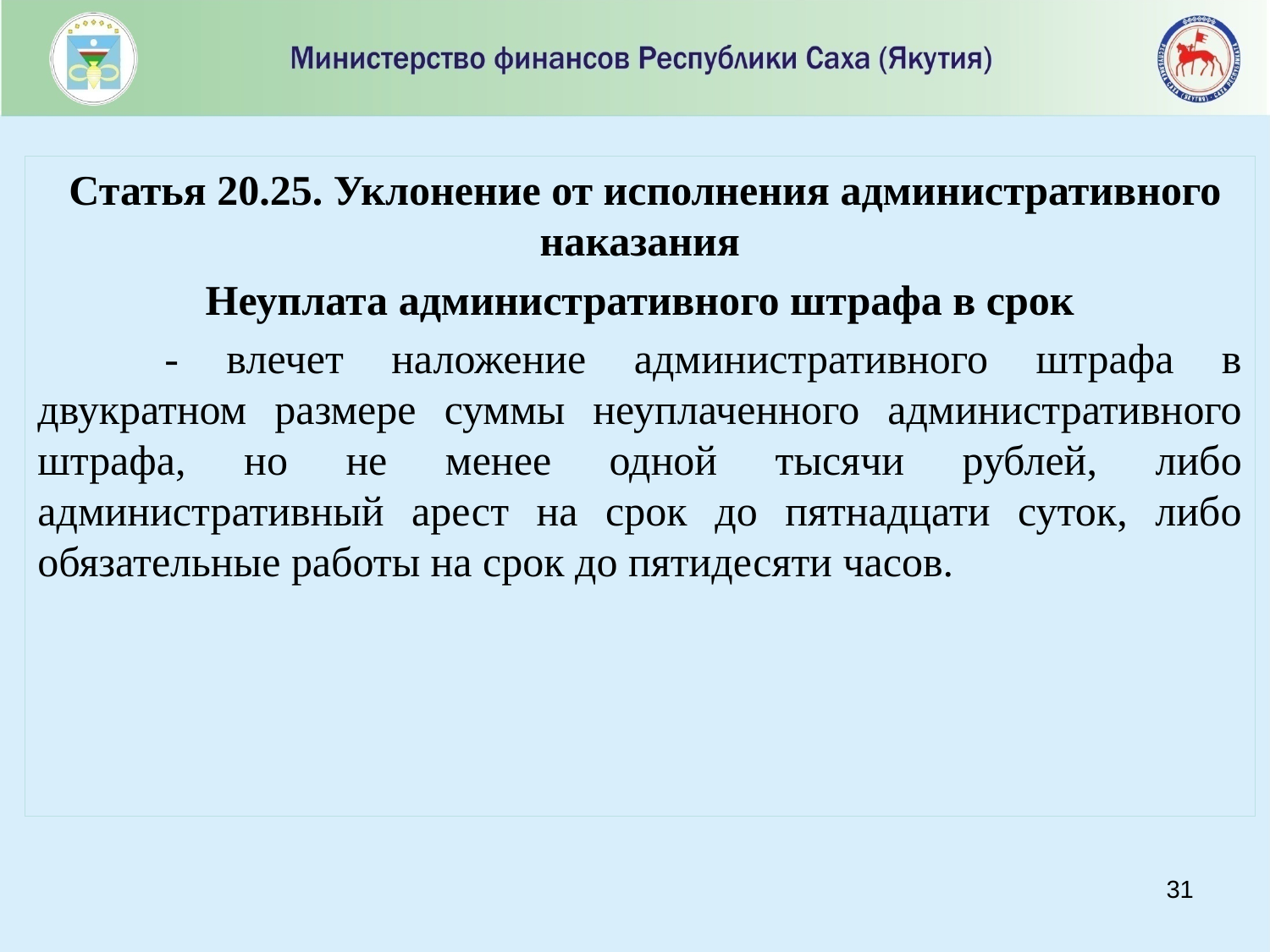

Статья 20.25. Уклонение от исполнения административного наказания
Неуплата административного штрафа в срок
	- влечет наложение административного штрафа в двукратном размере суммы неуплаченного административного штрафа, но не менее одной тысячи рублей, либо административный арест на срок до пятнадцати суток, либо обязательные работы на срок до пятидесяти часов.

31